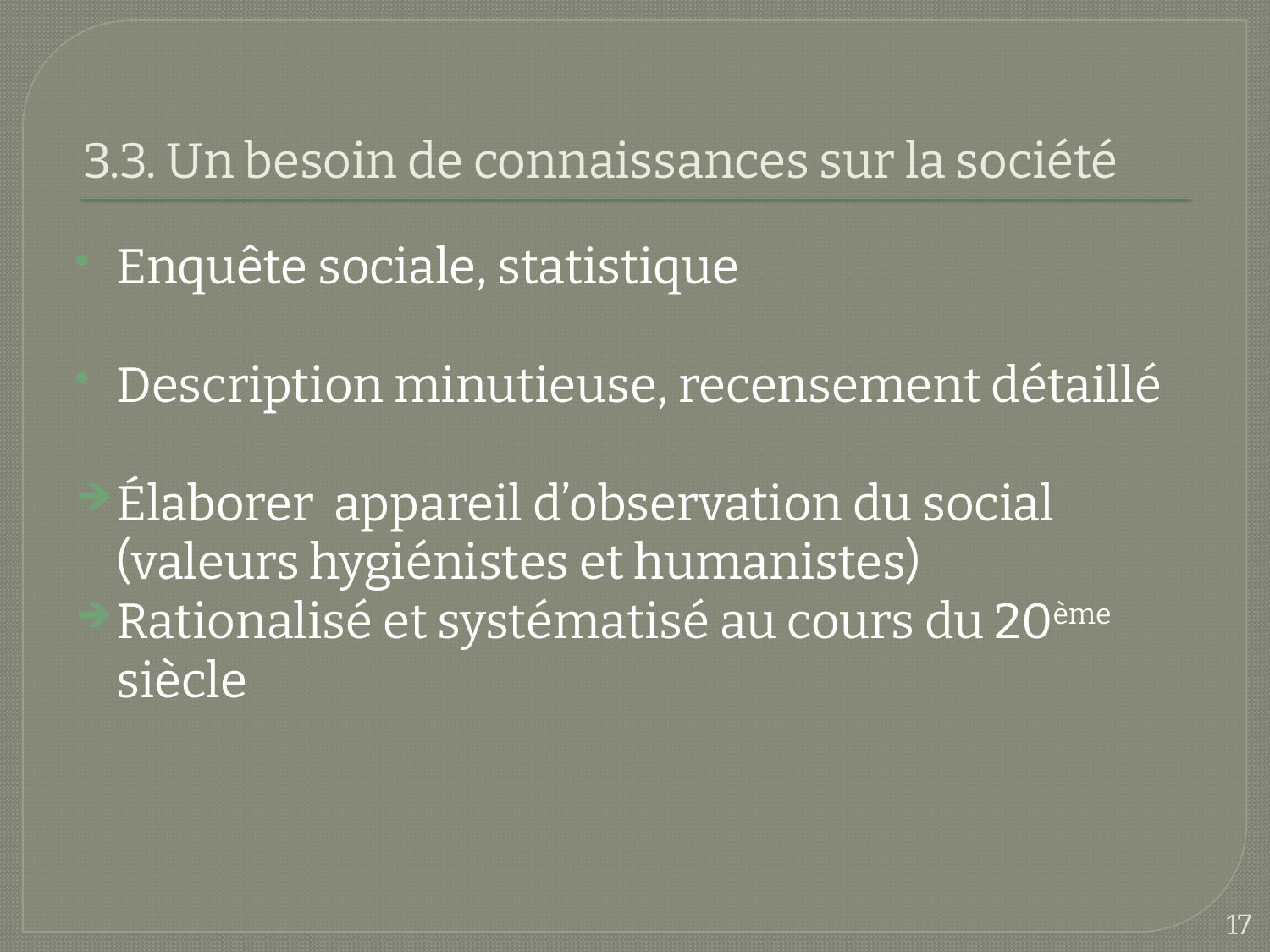

# 3.3. Un besoin de connaissances sur la société
Enquête sociale, statistique

Description minutieuse, recensement détaillé

Élaborer  appareil d’observation du social (valeurs hygiénistes et humanistes)
Rationalisé et systématisé au cours du 20ème siècle
17